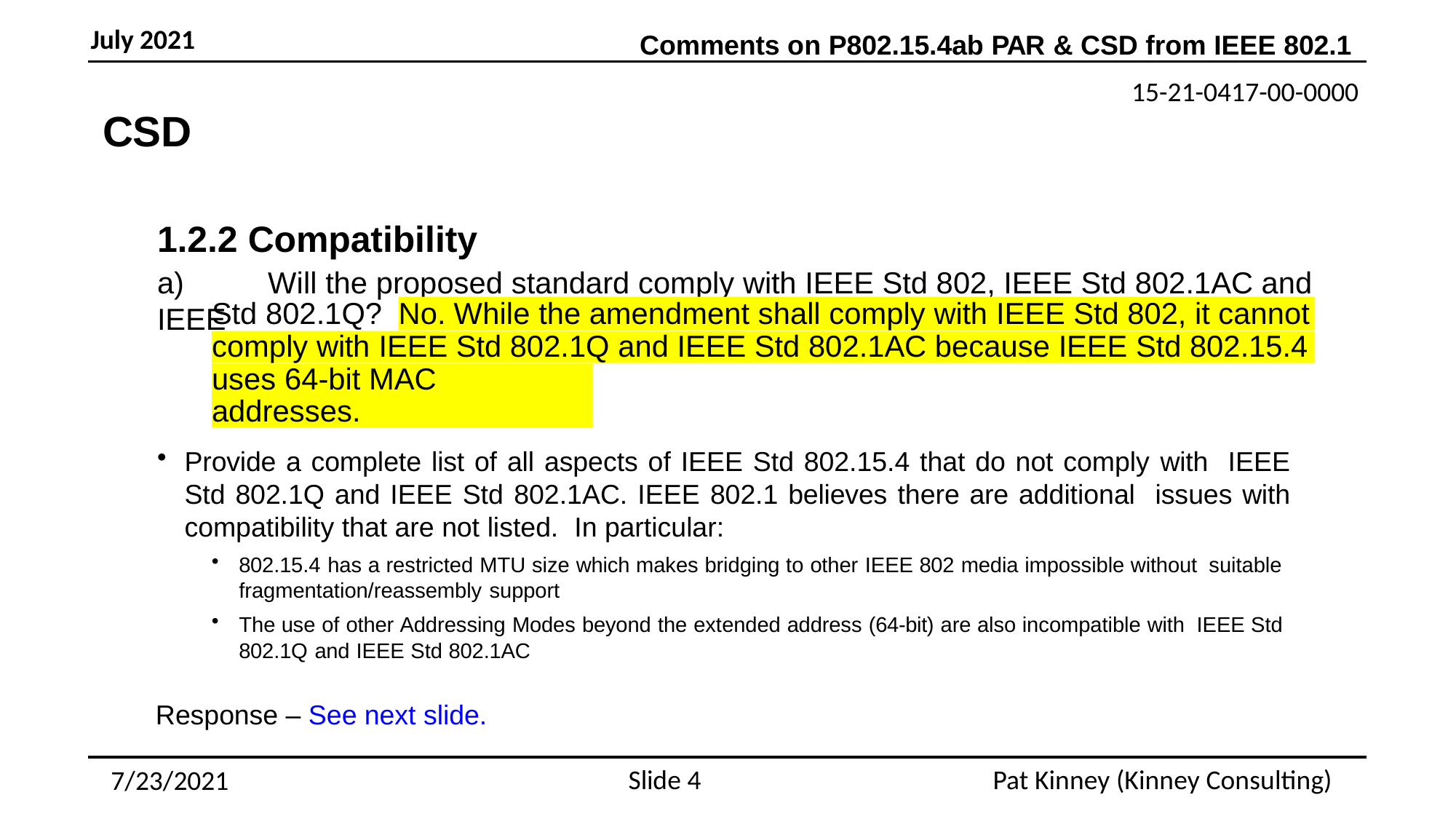

July 2021
Comments on P802.15.4ab PAR & CSD from IEEE 802.1
CSD

1.2.2 Compatibility
a)	Will the proposed standard comply with IEEE Std 802, IEEE Std 802.1AC and IEEE
Std 802.1Q?
No. While the amendment shall comply with IEEE Std 802, it cannot
comply with IEEE Std 802.1Q and IEEE Std 802.1AC because IEEE Std 802.15.4
uses 64-bit MAC addresses.
Provide a complete list of all aspects of IEEE Std 802.15.4 that do not comply with  IEEE Std 802.1Q and IEEE Std 802.1AC. IEEE 802.1 believes there are additional  issues with compatibility that are not listed. In particular:
802.15.4 has a restricted MTU size which makes bridging to other IEEE 802 media impossible without  suitable fragmentation/reassembly support
The use of other Addressing Modes beyond the extended address (64-bit) are also incompatible with  IEEE Std 802.1Q and IEEE Std 802.1AC

Response – See next slide.

Slide 4
Pat Kinney (Kinney Consulting)
7/23/2021